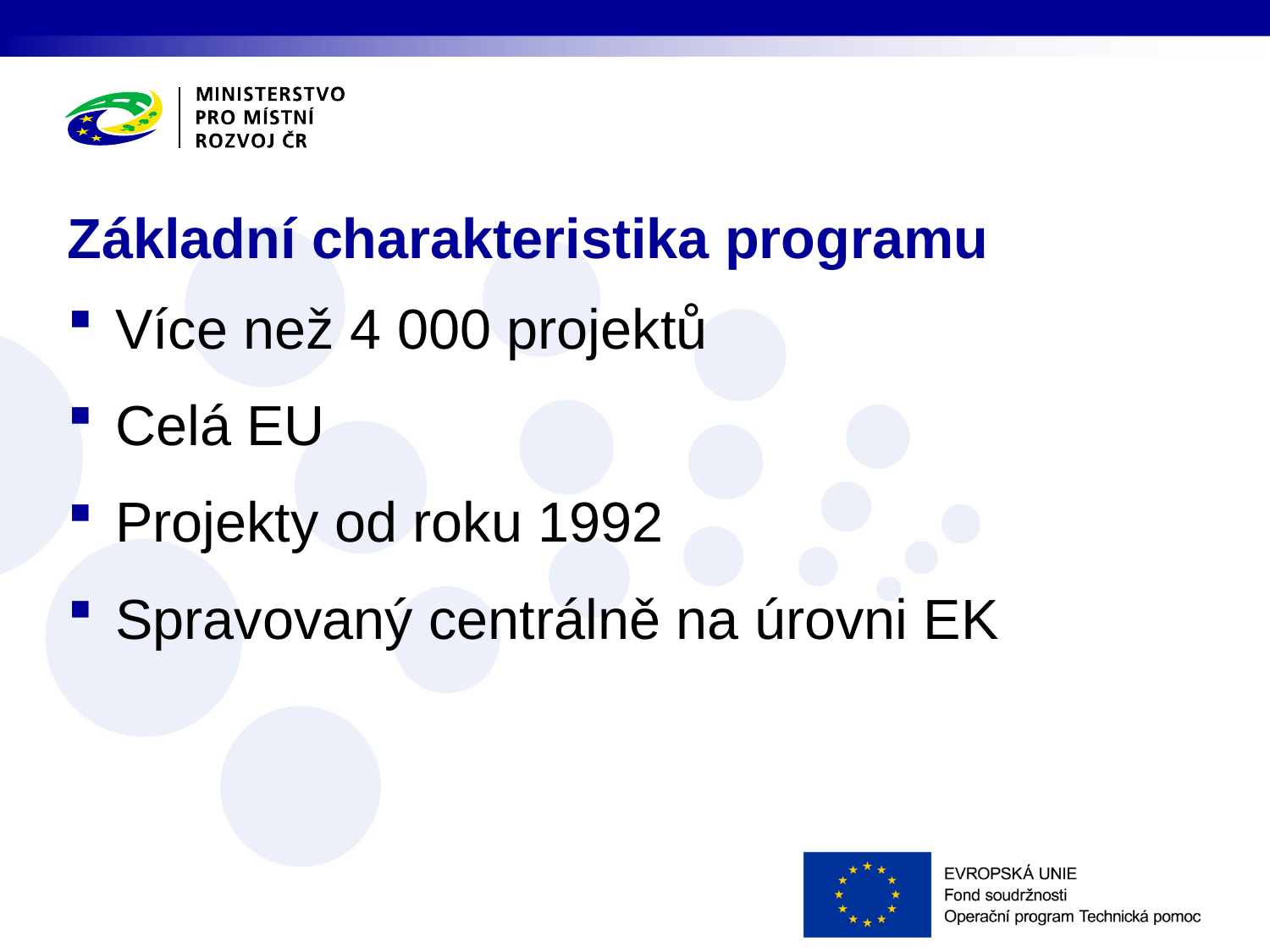

# Základní charakteristika programu
Více než 4 000 projektů
Celá EU
Projekty od roku 1992
Spravovaný centrálně na úrovni EK